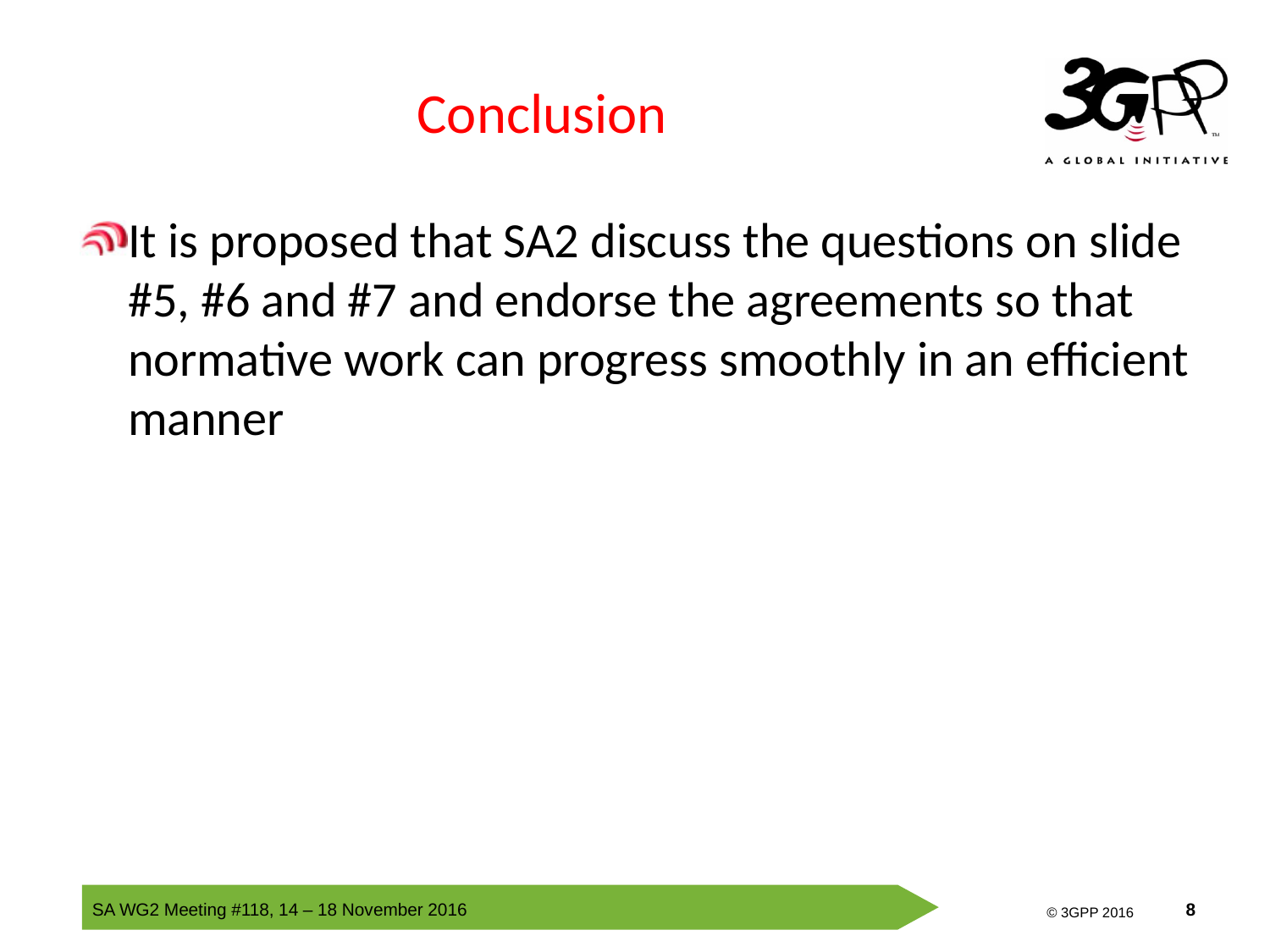

# Conclusion
It is proposed that SA2 discuss the questions on slide #5, #6 and #7 and endorse the agreements so that normative work can progress smoothly in an efficient manner